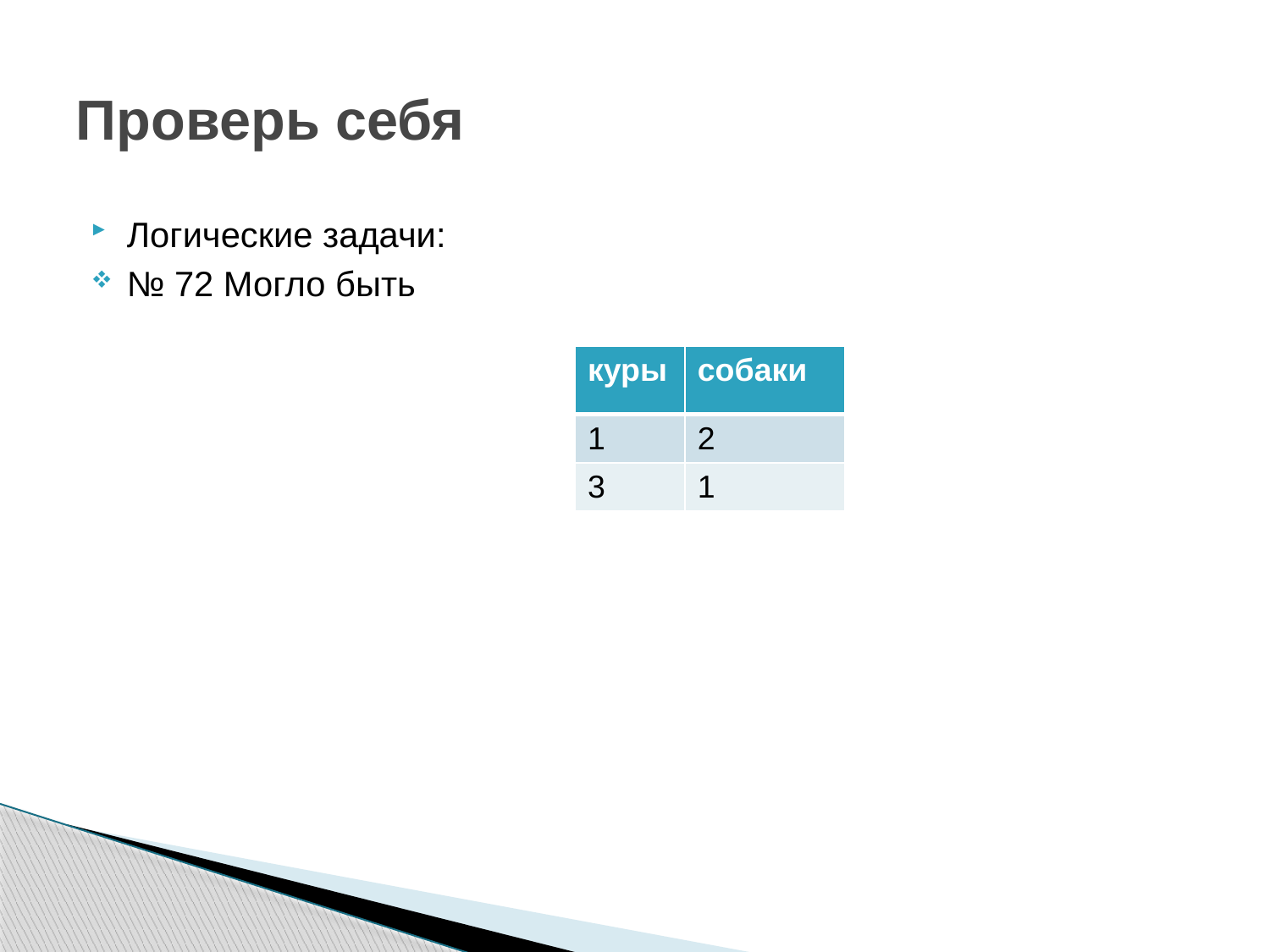

# Проверь себя
Логические задачи:
№ 72 Могло быть

| куры | собаки |
| --- | --- |
| 1 | 2 |
| 3 | 1 |